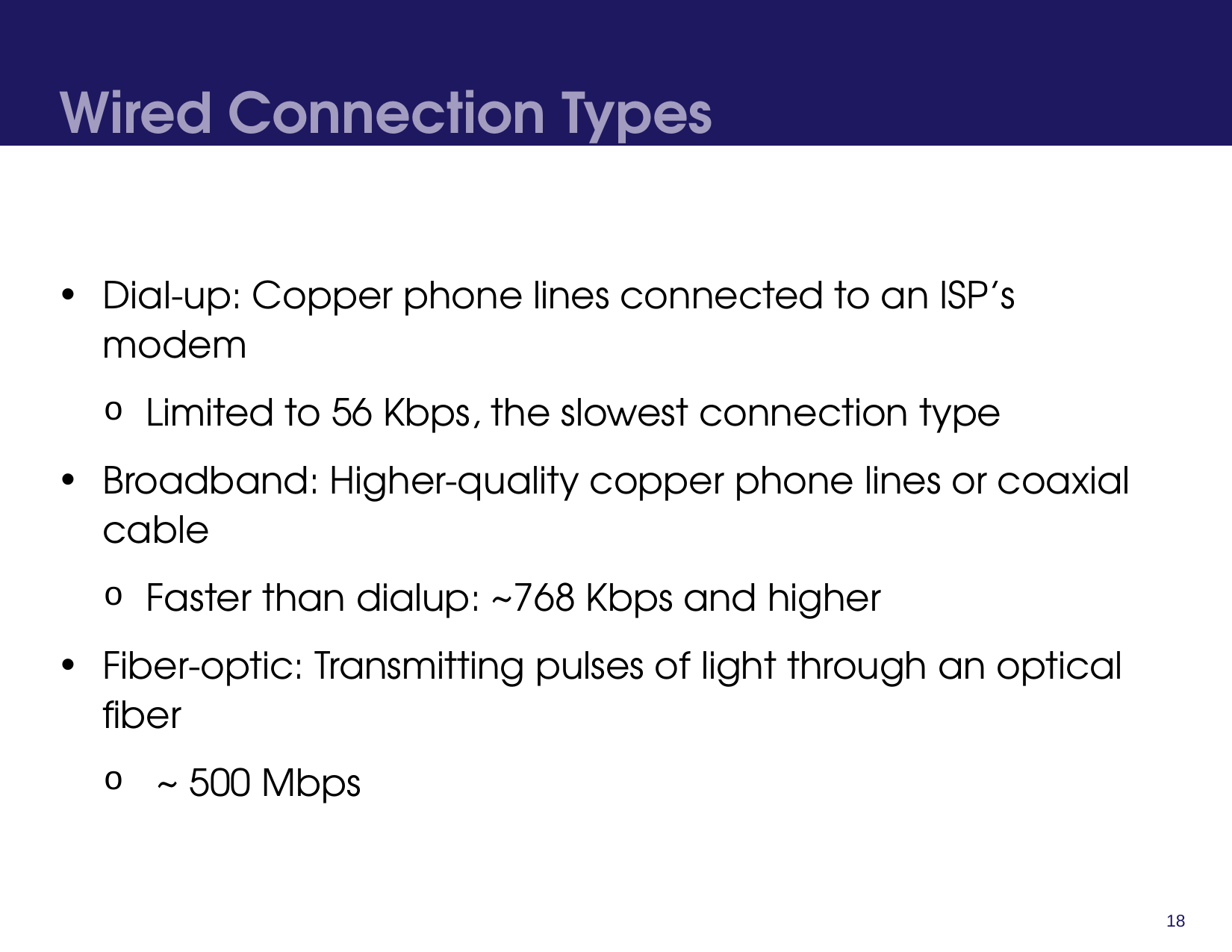

# Wired Connection Types
Dial-up: Copper phone lines connected to an ISP’s modem
Limited to 56 Kbps, the slowest connection type
Broadband: Higher-quality copper phone lines or coaxial cable
Faster than dialup: ~768 Kbps and higher
Fiber-optic: Transmitting pulses of light through an optical fiber
 ~ 500 Mbps

18